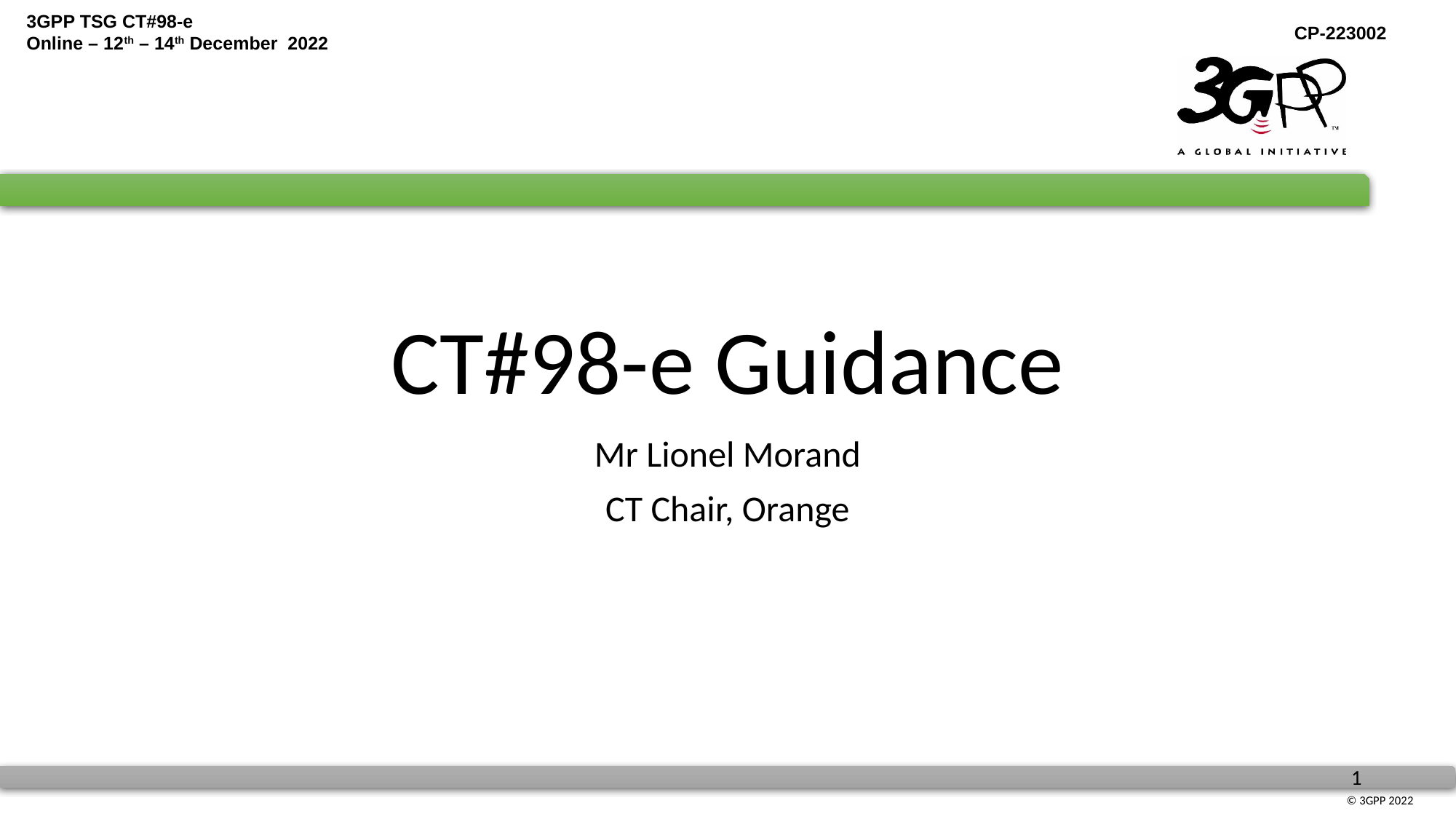

# CT#98-e Guidance
Mr Lionel Morand
CT Chair, Orange